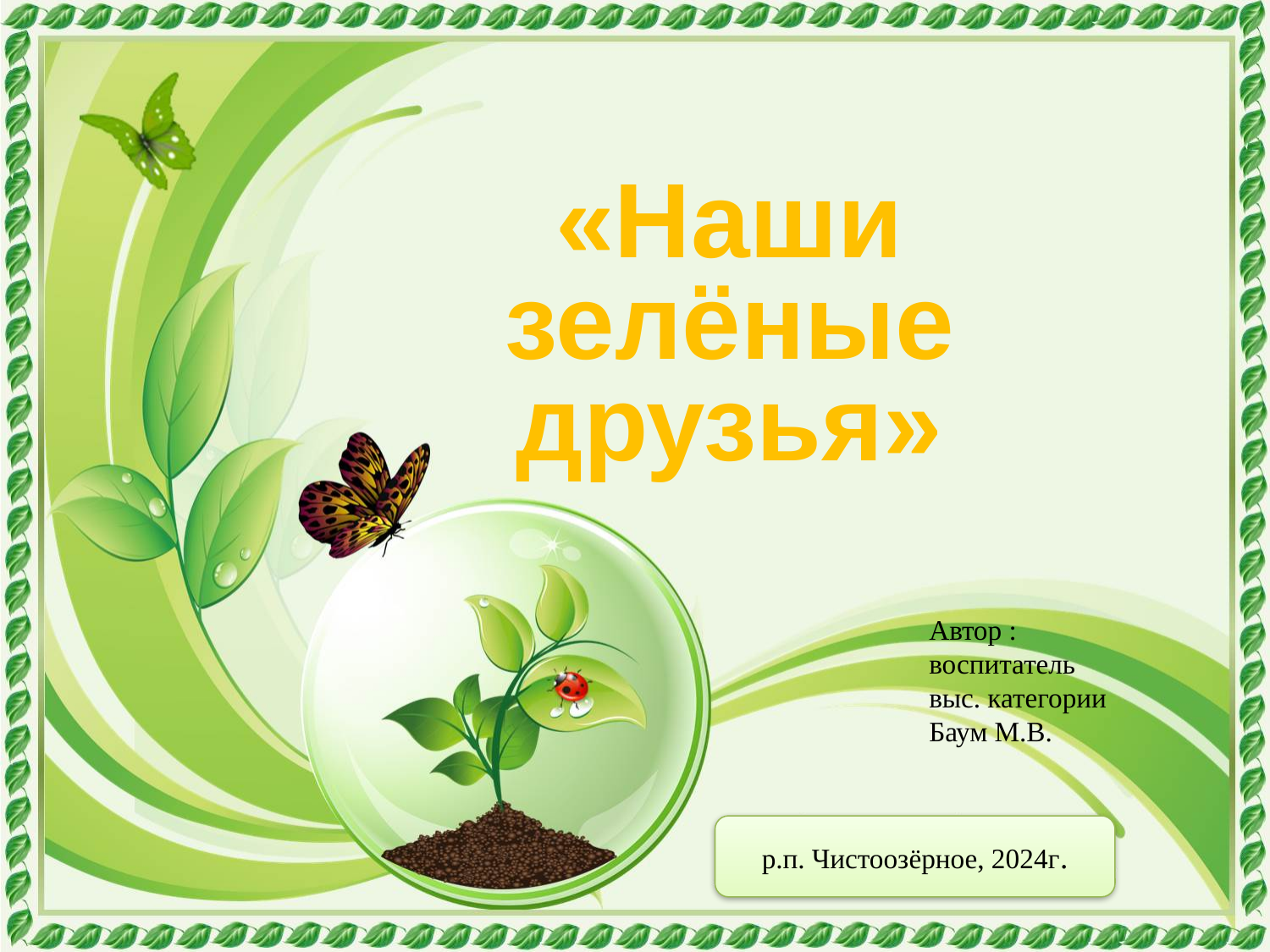

«Наши зелёные друзья»

Автор :
воспитатель
выс. категории
Баум М.В.

р.п. Чистоозёрное, 2024г.